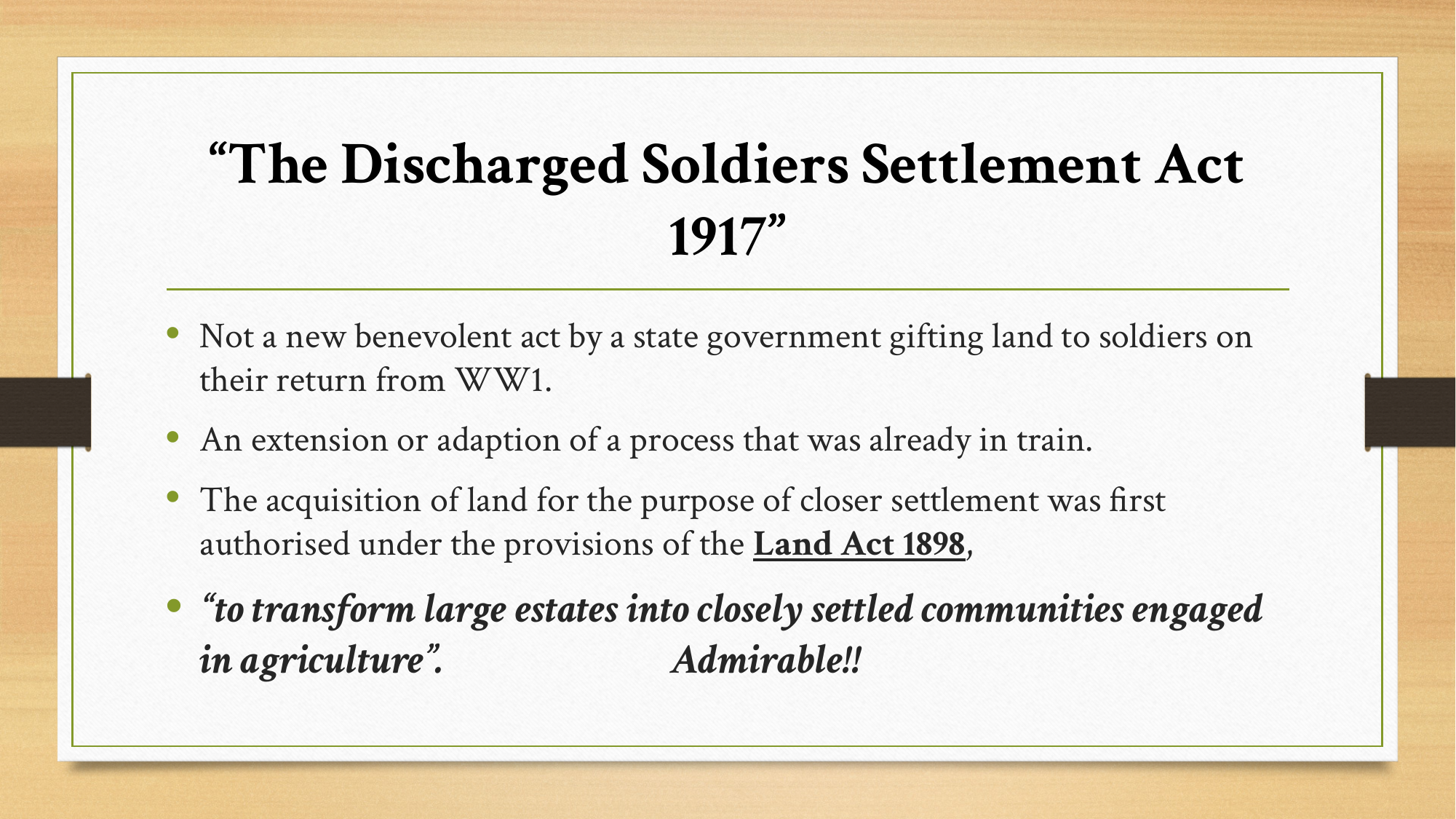

# “The Discharged Soldiers Settlement Act 1917”
Not a new benevolent act by a state government gifting land to soldiers on their return from WW1.
An extension or adaption of a process that was already in train.
The acquisition of land for the purpose of closer settlement was first authorised under the provisions of the Land Act 1898,
“to transform large estates into closely settled communities engaged in agriculture”.                             Admirable!!